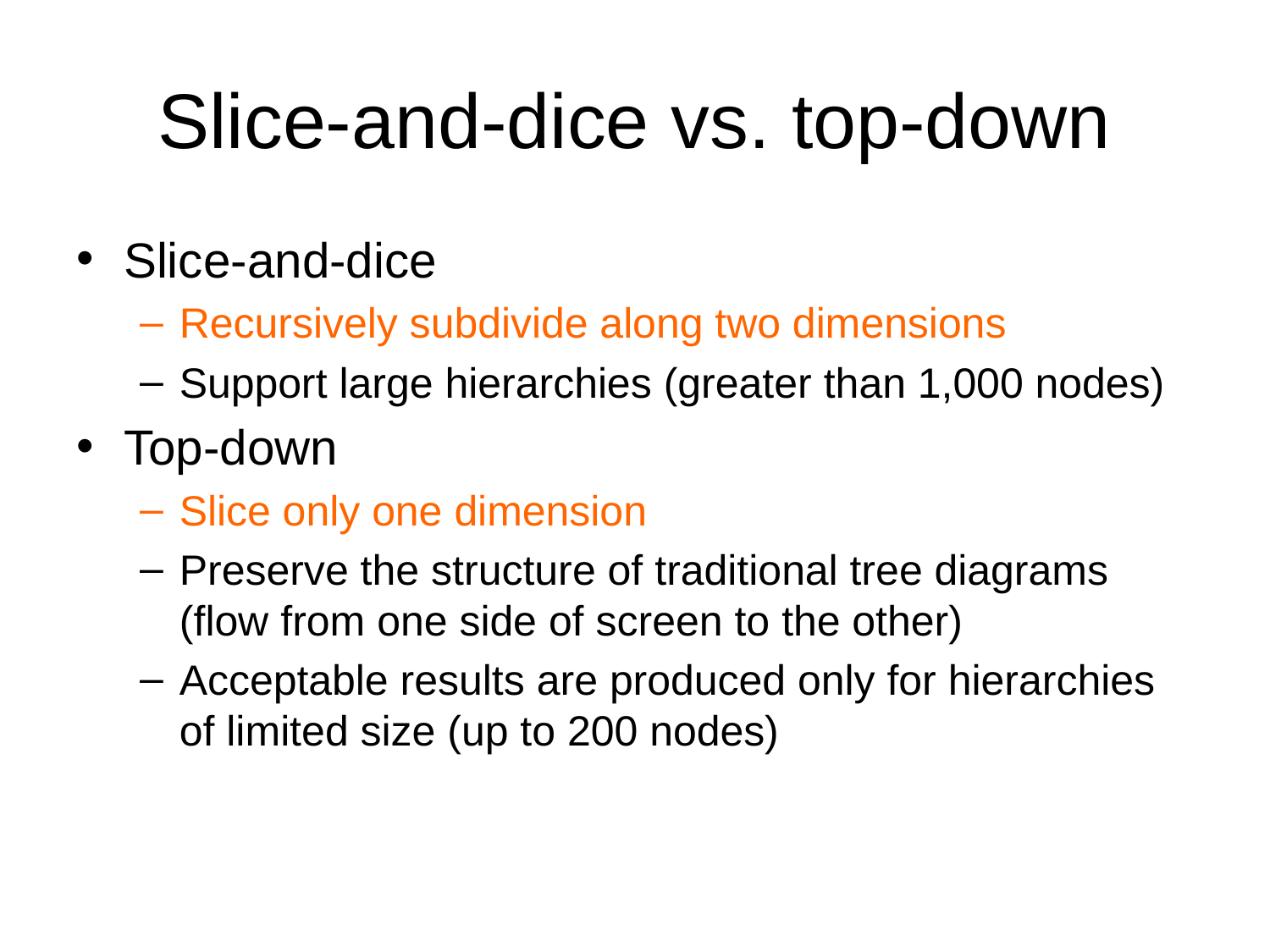

# Slice-and-dice vs. top-down
Slice-and-dice
Recursively subdivide along two dimensions
Support large hierarchies (greater than 1,000 nodes)
Top-down
Slice only one dimension
Preserve the structure of traditional tree diagrams (flow from one side of screen to the other)
Acceptable results are produced only for hierarchies of limited size (up to 200 nodes)